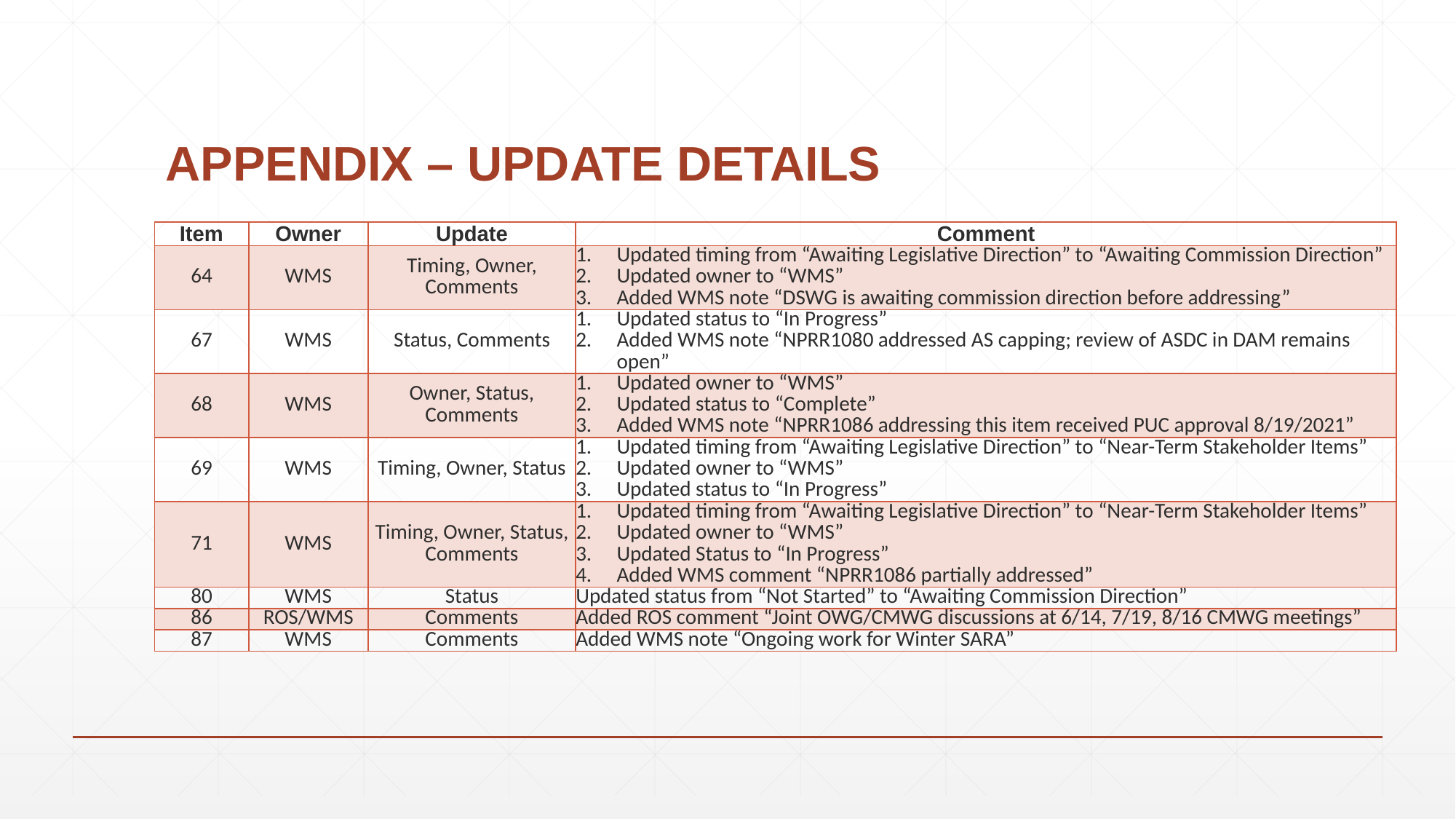

# APPENDIX – UPDATE DETAILS
| Item | Owner | Update | Comment |
| --- | --- | --- | --- |
| 64 | WMS | Timing, Owner, Comments | Updated timing from “Awaiting Legislative Direction” to “Awaiting Commission Direction” Updated owner to “WMS” Added WMS note “DSWG is awaiting commission direction before addressing” |
| 67 | WMS | Status, Comments | Updated status to “In Progress” Added WMS note “NPRR1080 addressed AS capping; review of ASDC in DAM remains open” |
| 68 | WMS | Owner, Status, Comments | Updated owner to “WMS” Updated status to “Complete” Added WMS note “NPRR1086 addressing this item received PUC approval 8/19/2021” |
| 69 | WMS | Timing, Owner, Status | Updated timing from “Awaiting Legislative Direction” to “Near-Term Stakeholder Items” Updated owner to “WMS” Updated status to “In Progress” |
| 71 | WMS | Timing, Owner, Status, Comments | Updated timing from “Awaiting Legislative Direction” to “Near-Term Stakeholder Items” Updated owner to “WMS” Updated Status to “In Progress” Added WMS comment “NPRR1086 partially addressed” |
| 80 | WMS | Status | Updated status from “Not Started” to “Awaiting Commission Direction” |
| 86 | ROS/WMS | Comments | Added ROS comment “Joint OWG/CMWG discussions at 6/14, 7/19, 8/16 CMWG meetings” |
| 87 | WMS | Comments | Added WMS note “Ongoing work for Winter SARA” |